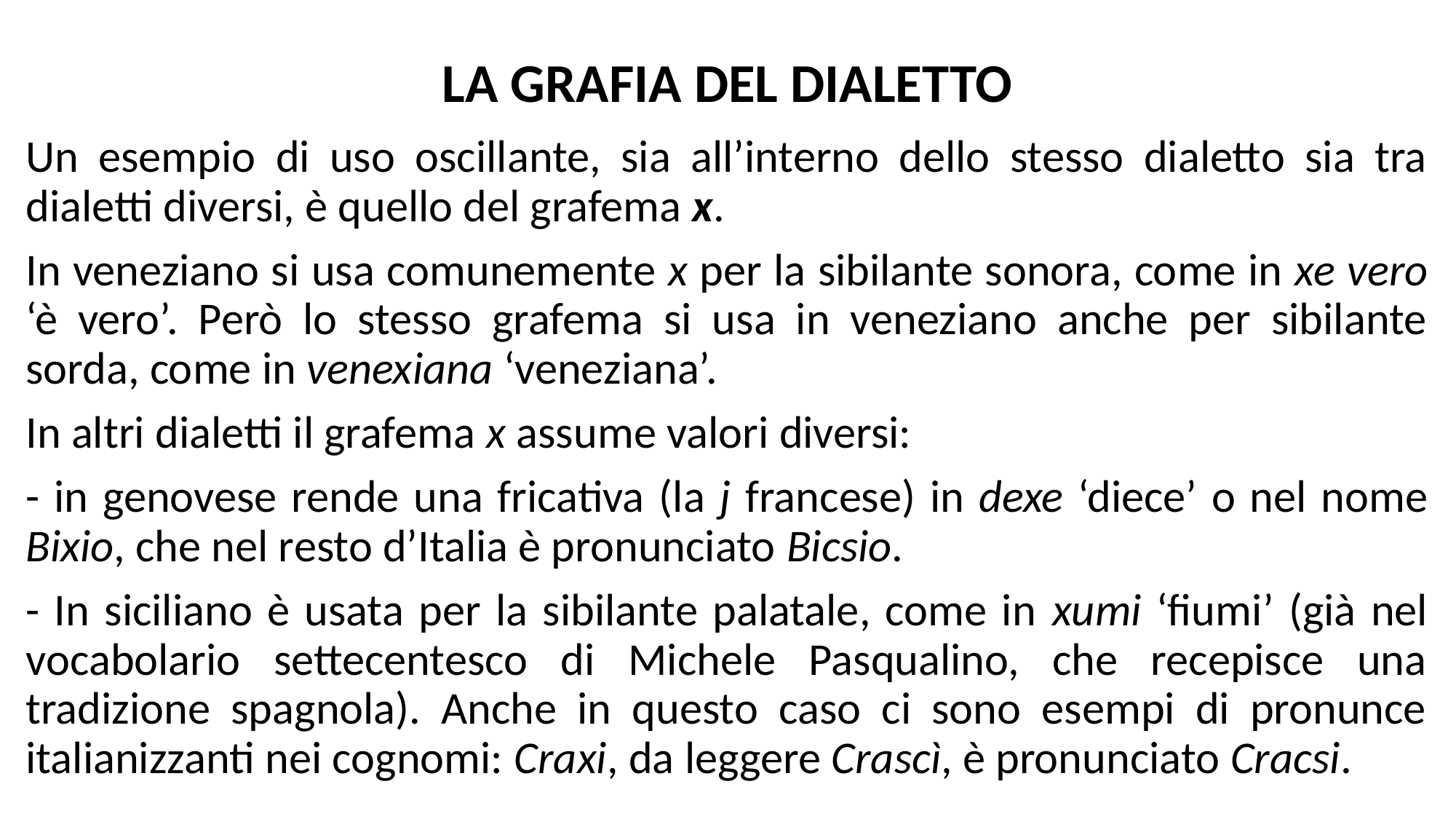

# LA GRAFIA DEL DIALETTO
Un esempio di uso oscillante, sia all’interno dello stesso dialetto sia tra dialetti diversi, è quello del grafema x.
In veneziano si usa comunemente x per la sibilante sonora, come in xe vero ‘è vero’. Però lo stesso grafema si usa in veneziano anche per sibilante sorda, come in venexiana ‘veneziana’.
In altri dialetti il grafema x assume valori diversi:
- in genovese rende una fricativa (la j francese) in dexe ‘diece’ o nel nome Bixio, che nel resto d’Italia è pronunciato Bicsio.
- In siciliano è usata per la sibilante palatale, come in xumi ‘fiumi’ (già nel vocabolario settecentesco di Michele Pasqualino, che recepisce una tradizione spagnola). Anche in questo caso ci sono esempi di pronunce italianizzanti nei cognomi: Craxi, da leggere Crascì, è pronunciato Cracsi.